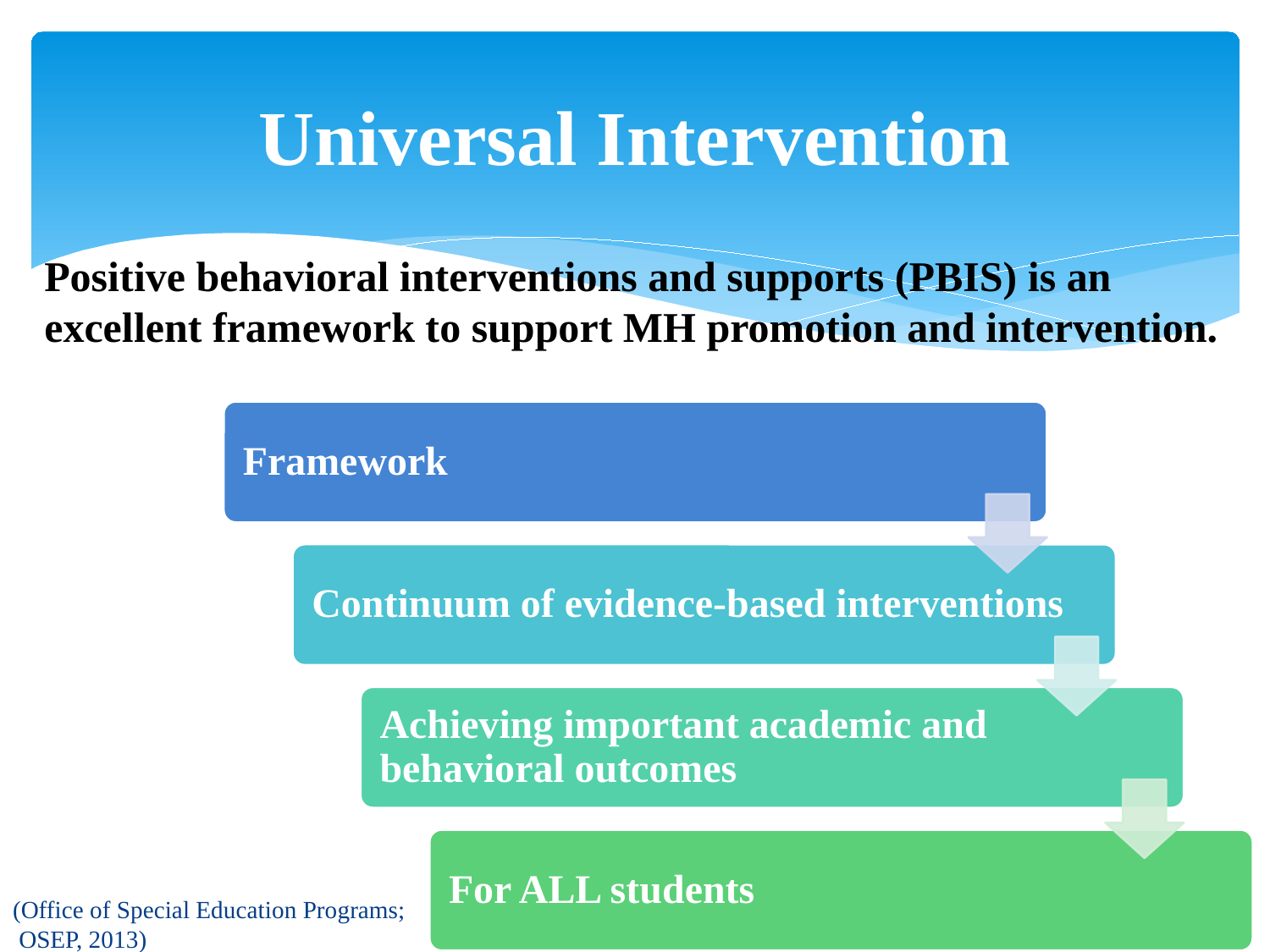

# Universal Intervention
Positive behavioral interventions and supports (PBIS) is an excellent framework to support MH promotion and intervention.
Framework
Continuum of evidence-based interventions
Achieving important academic and behavioral outcomes
For ALL students

39
(Office of Special Education Programs;
 OSEP, 2013)